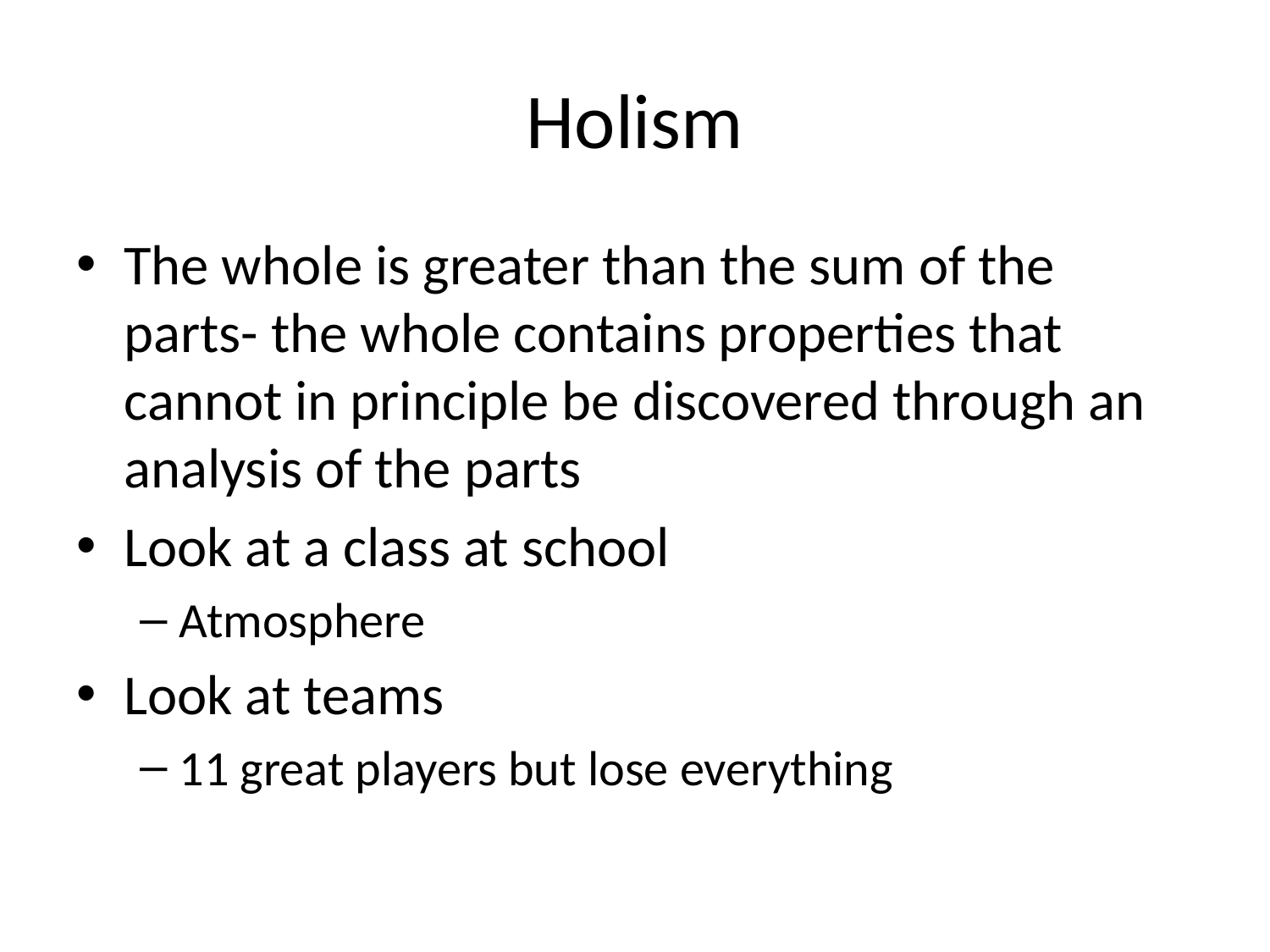

# Holism
The whole is greater than the sum of the parts- the whole contains properties that cannot in principle be discovered through an analysis of the parts
Look at a class at school
Atmosphere
Look at teams
11 great players but lose everything